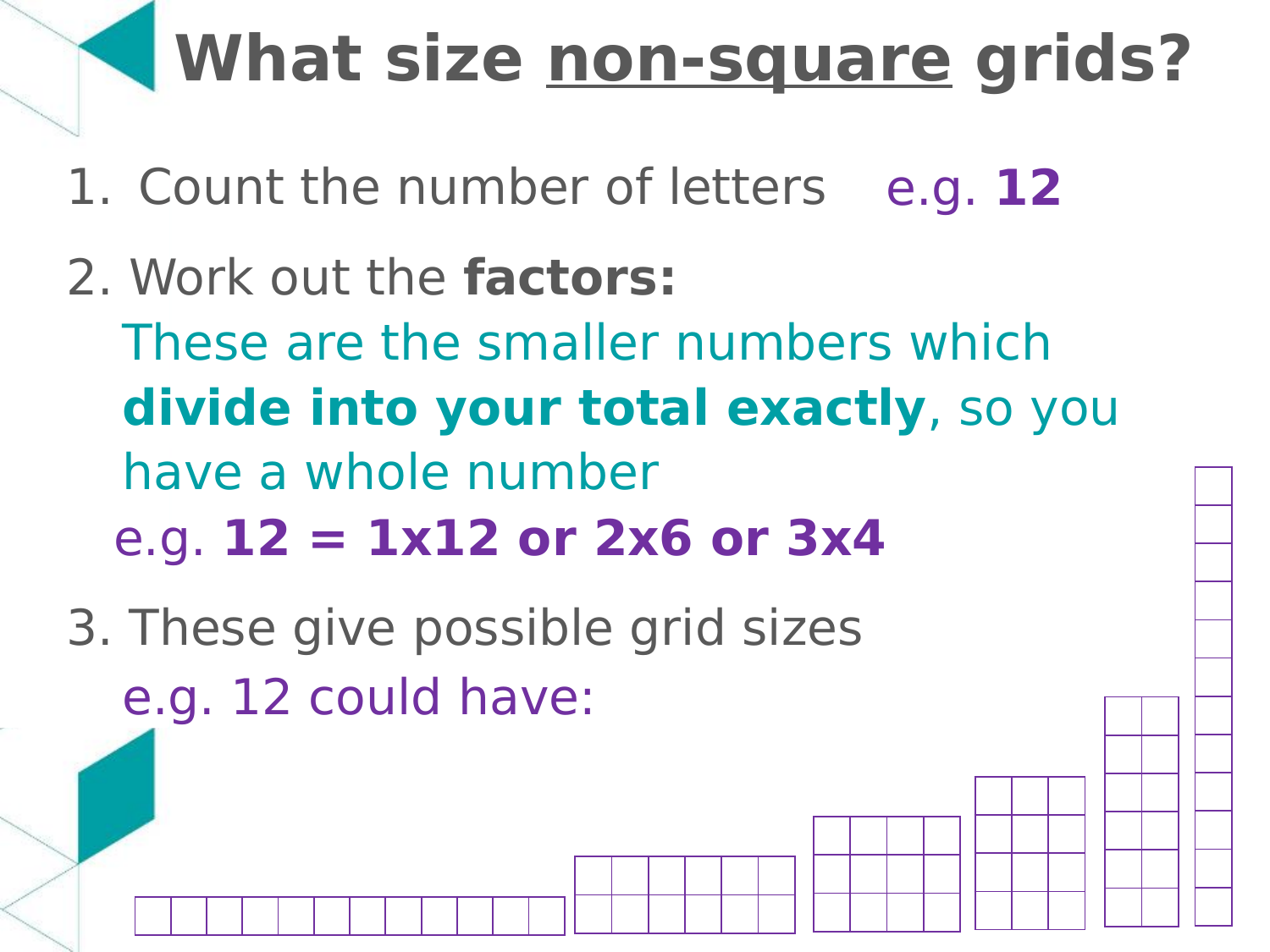

# What size non-square grids?
Count the number of letters
2. Work out the factors:
These are the smaller numbers which divide into your total exactly, so you have a whole number
   e.g. 12 = 1x12 or 2x6 or 3x4
3. These give possible grid sizes
e.g. 12 could have:
e.g. 12

|  |
| --- |
|  |
|  |
|  |
|  |
|  |
|  |
|  |
|  |
|  |
|  |
|  |
|  |  |
| --- | --- |
|  |  |
|  |  |
|  |  |
|  |  |
|  |  |
|  |  |  |
| --- | --- | --- |
|  |  |  |
|  |  |  |
|  |  |  |

|  |  |  |  |
| --- | --- | --- | --- |
|  |  |  |  |
|  |  |  |  |
|  |  |  |  |  |  |
| --- | --- | --- | --- | --- | --- |
|  |  |  |  |  |  |
|  |  |  |  |  |  |  |  |  |  |  |  |
| --- | --- | --- | --- | --- | --- | --- | --- | --- | --- | --- | --- |